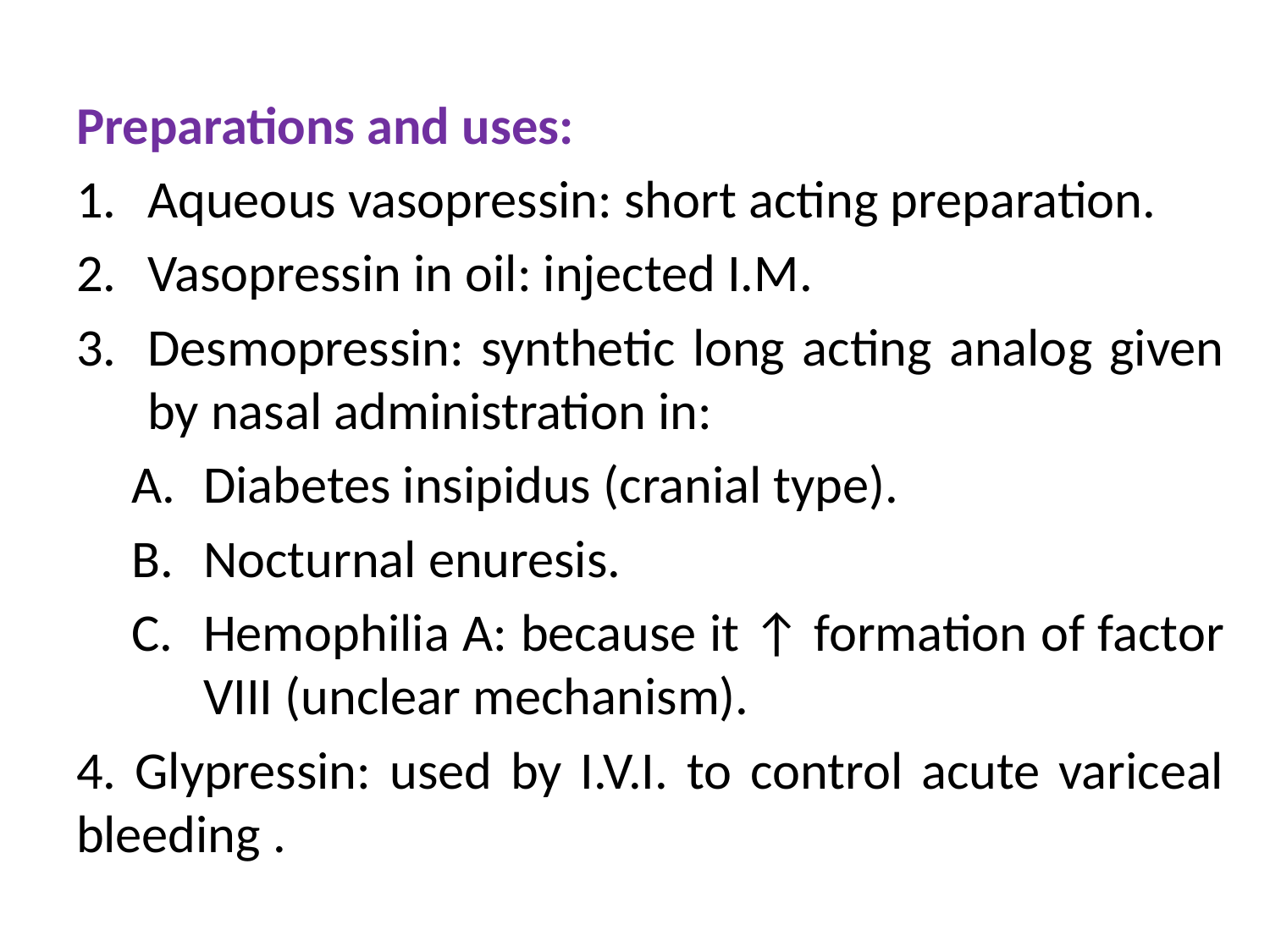

Preparations and uses:
Aqueous vasopressin: short acting preparation.
Vasopressin in oil: injected I.M.
Desmopressin: synthetic long acting analog given by nasal administration in:
Diabetes insipidus (cranial type).
Nocturnal enuresis.
Hemophilia A: because it ↑ formation of factor VIII (unclear mechanism).
4. Glypressin: used by I.V.I. to control acute variceal bleeding .